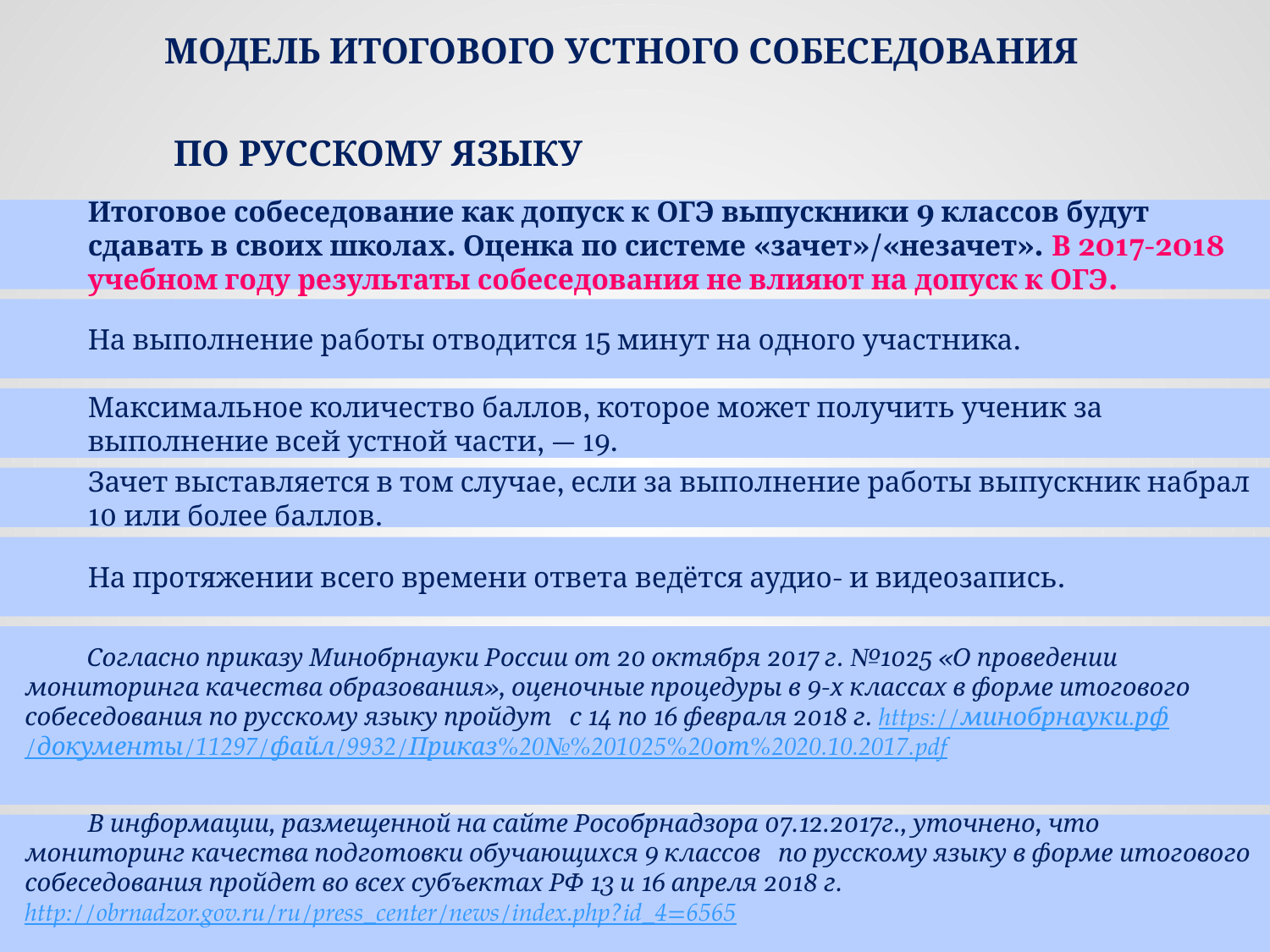

# МОДЕЛЬ ИТОГОВОГО УСТНОГО СОБЕСЕДОВАНИЯ ПО РУССКОМУ ЯЗЫКУ выпускников основной школы
Итоговое собеседование как допуск к ОГЭ выпускники 9 классов будут сдавать в своих школах. Оценка по системе «зачет»/«незачет». В 2017-2018 учебном году результаты собеседования не влияют на допуск к ОГЭ.
На выполнение работы отводится 15 минут на одного участника.
Максимальное количество баллов, которое может получить ученик за выполнение всей устной части, — 19.
Зачет выставляется в том случае, если за выполнение работы выпускник набрал 10 или более баллов.
На протяжении всего времени ответа ведётся аудио- и видеозапись.
Согласно приказу Минобрнауки России от 20 октября 2017 г. №1025 «О проведении мониторинга качества образования», оценочные процедуры в 9-х классах в форме итогового собеседования по русскому языку пройдут   с 14 по 16 февраля 2018 г. https://минобрнауки.рф/документы/11297/файл/9932/Приказ%20№%201025%20от%2020.10.2017.pdf

В информации, размещенной на сайте Рособрнадзора 07.12.2017г., уточнено, что мониторинг качества подготовки обучающихся 9 классов   по русскому языку в форме итогового собеседования пройдет во всех субъектах РФ 13 и 16 апреля 2018 г. http://obrnadzor.gov.ru/ru/press_center/news/index.php?id_4=6565